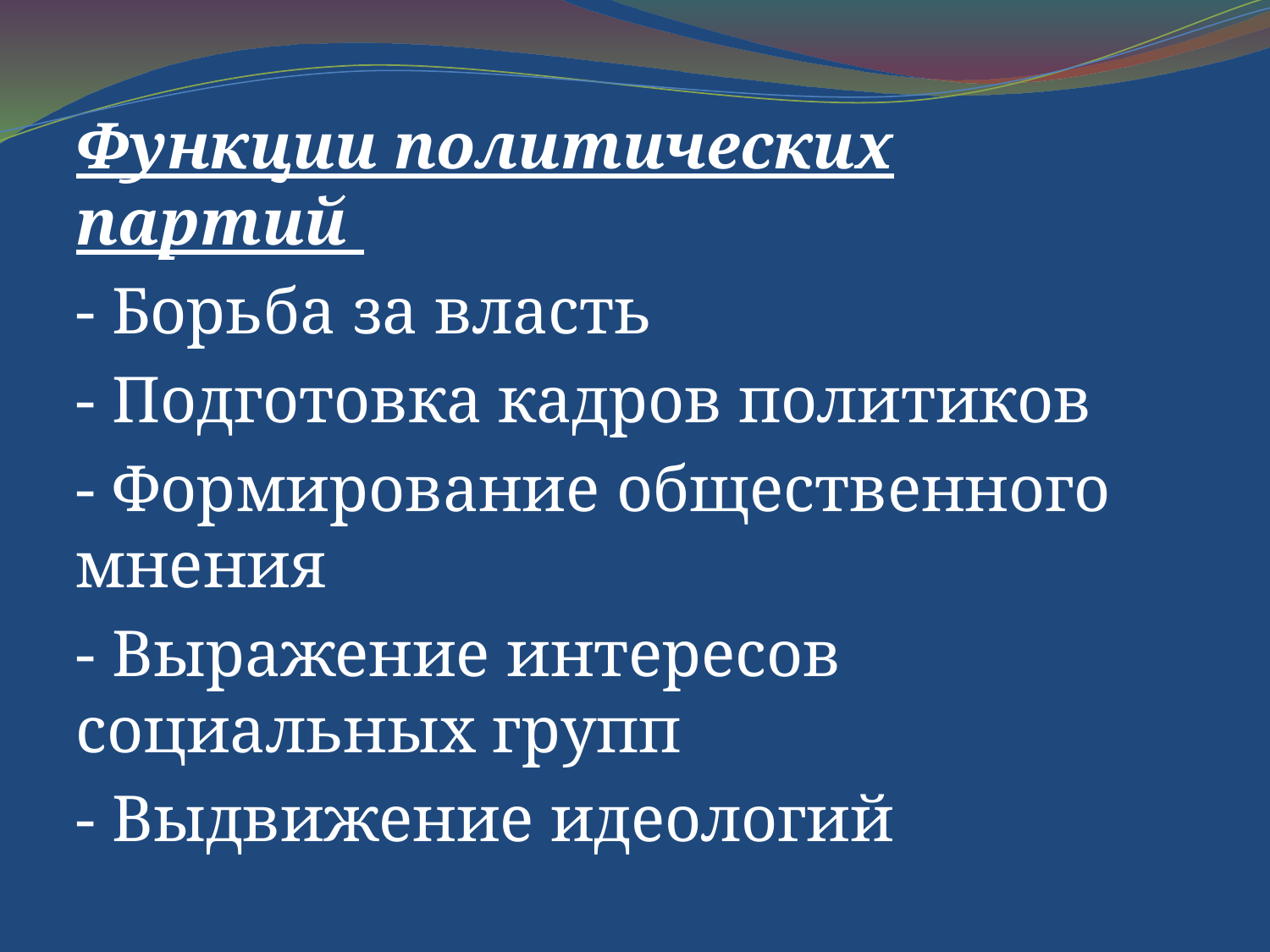

Функции политических партий
- Борьба за власть
- Подготовка кадров политиков
- Формирование общественного мнения
- Выражение интересов социальных групп
- Выдвижение идеологий